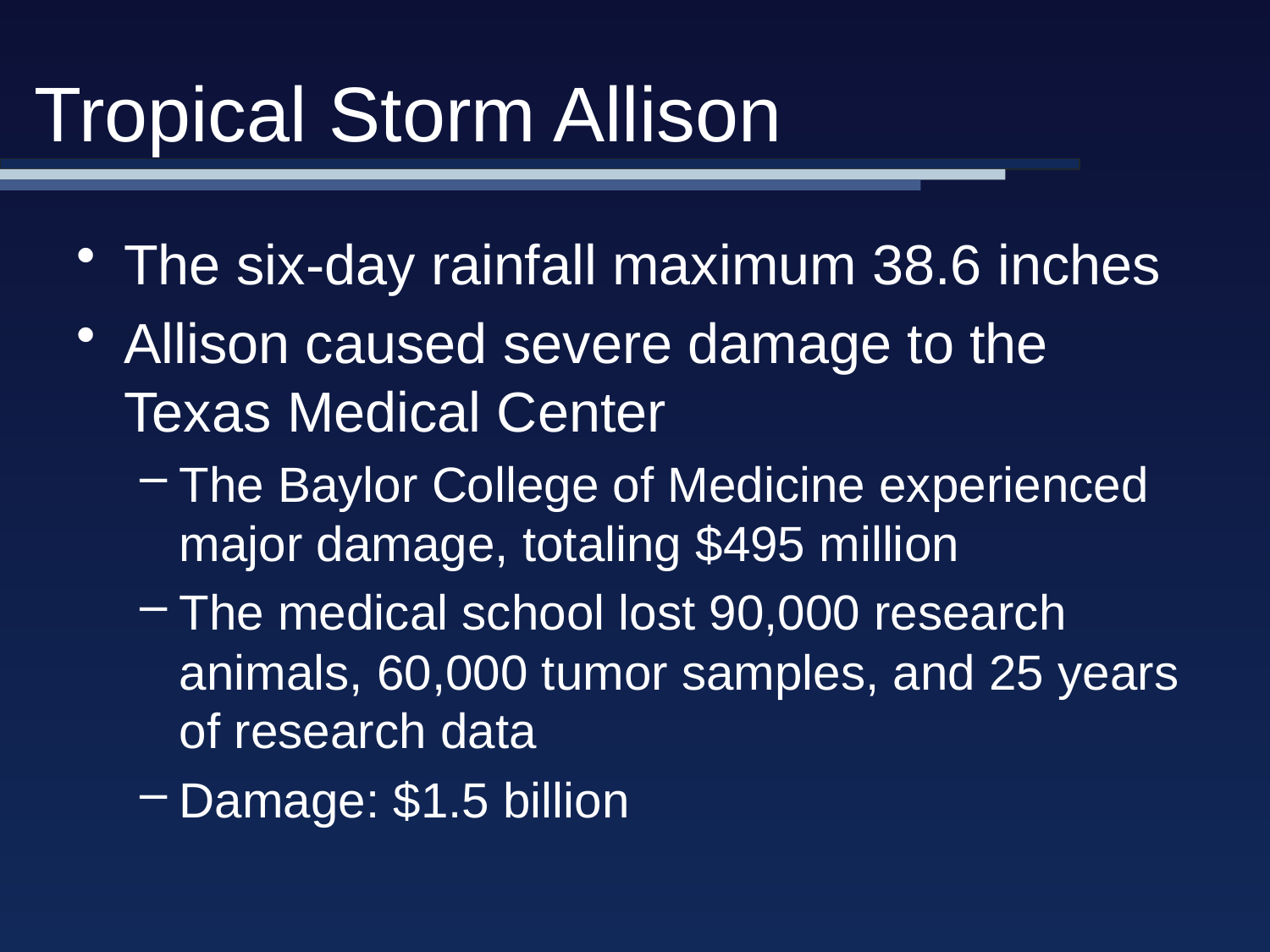

# Tropical Storm Allison

The six-day rainfall maximum 38.6 inches
Allison caused severe damage to the Texas Medical Center
The Baylor College of Medicine experienced major damage, totaling $495 million
The medical school lost 90,000 research animals, 60,000 tumor samples, and 25 years of research data
Damage: $1.5 billion